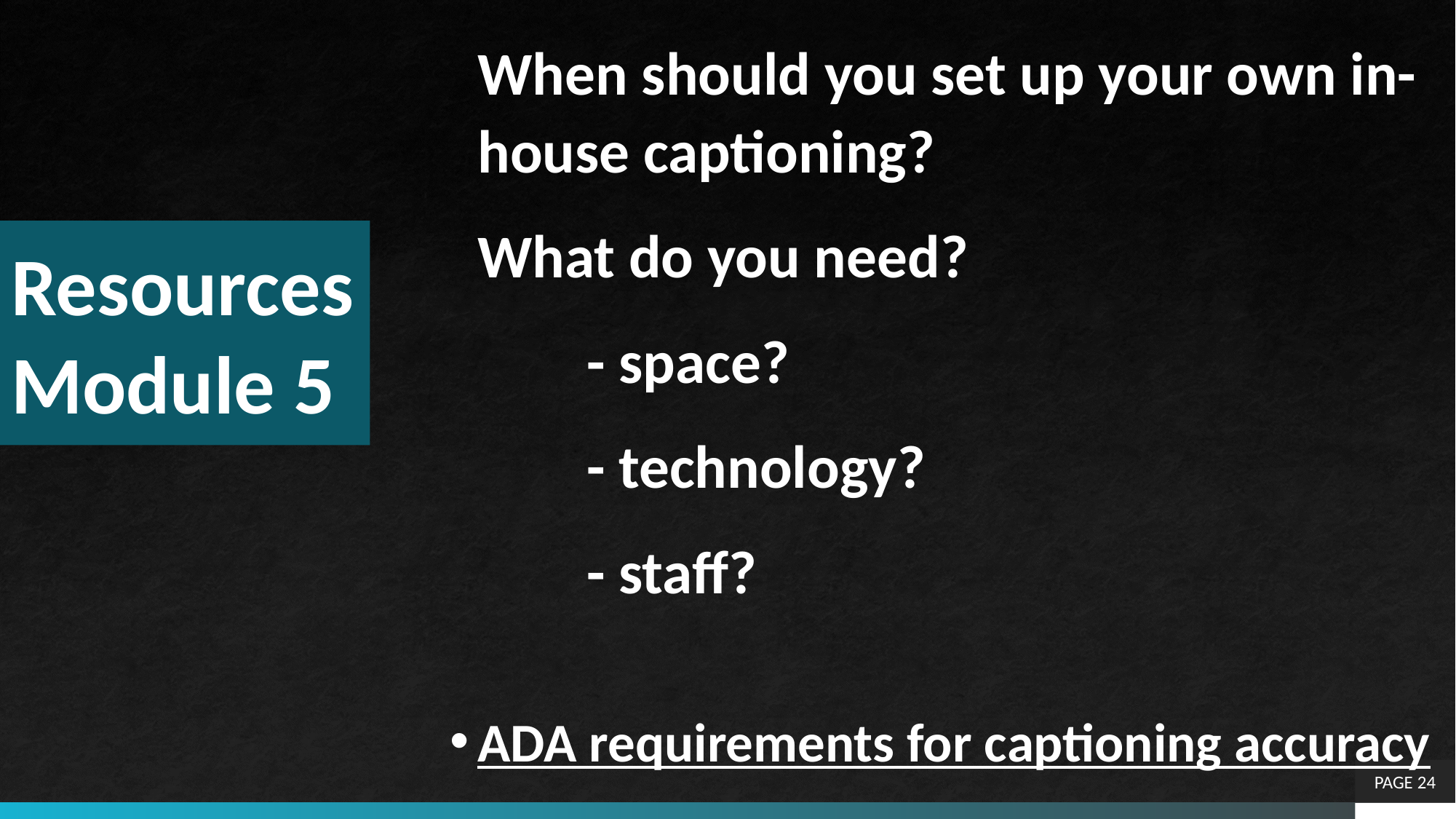

When should you set up your own in-house captioning?
What do you need?
	- space?
	- technology?
	- staff?

ADA requirements for captioning accuracy
# Resources Module 5
PAGE 24